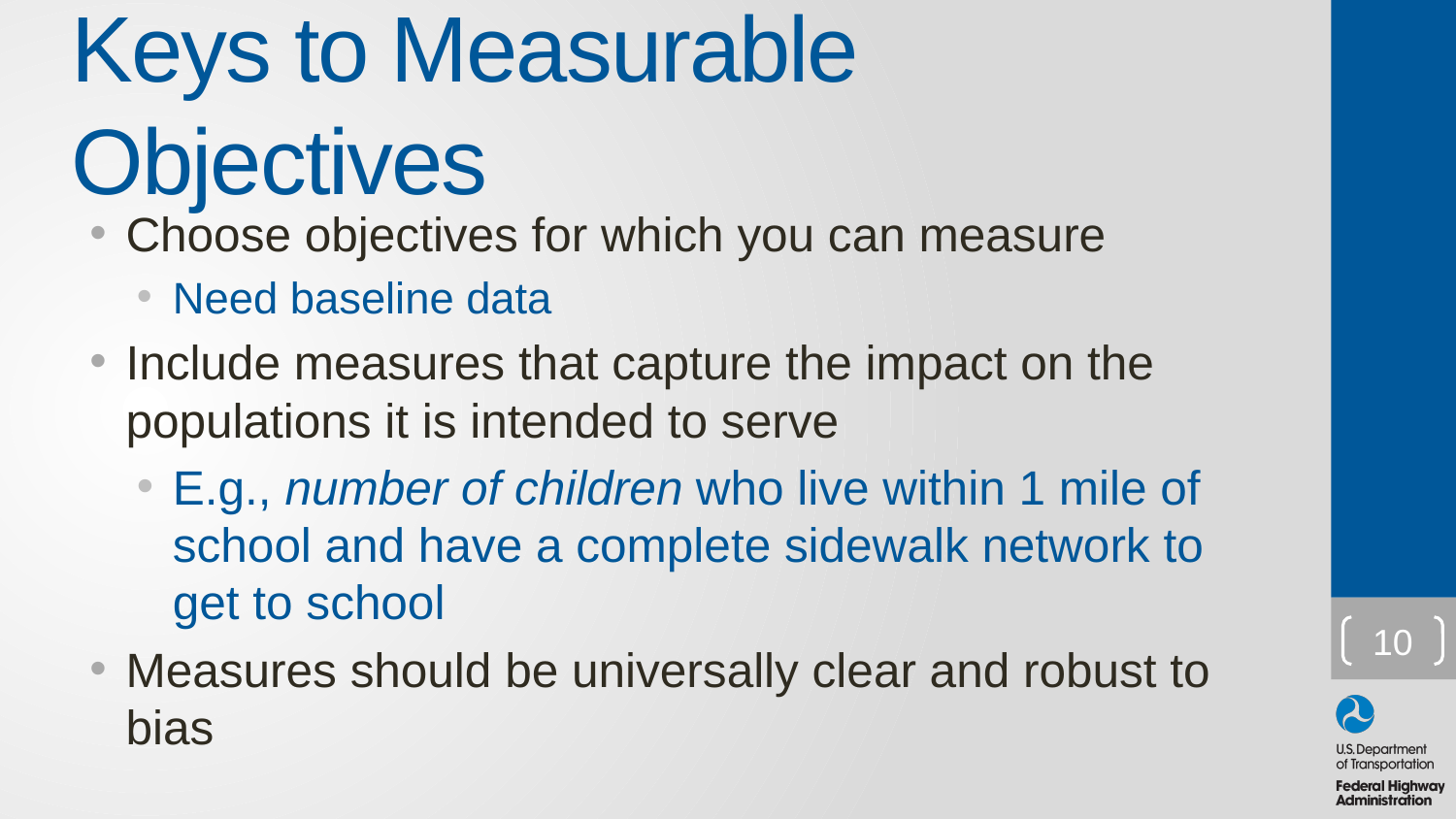

# Keys to Measurable Objectives
Choose objectives for which you can measure
Need baseline data
Include measures that capture the impact on the populations it is intended to serve
E.g., number of children who live within 1 mile of school and have a complete sidewalk network to get to school
Measures should be universally clear and robust to bias
10